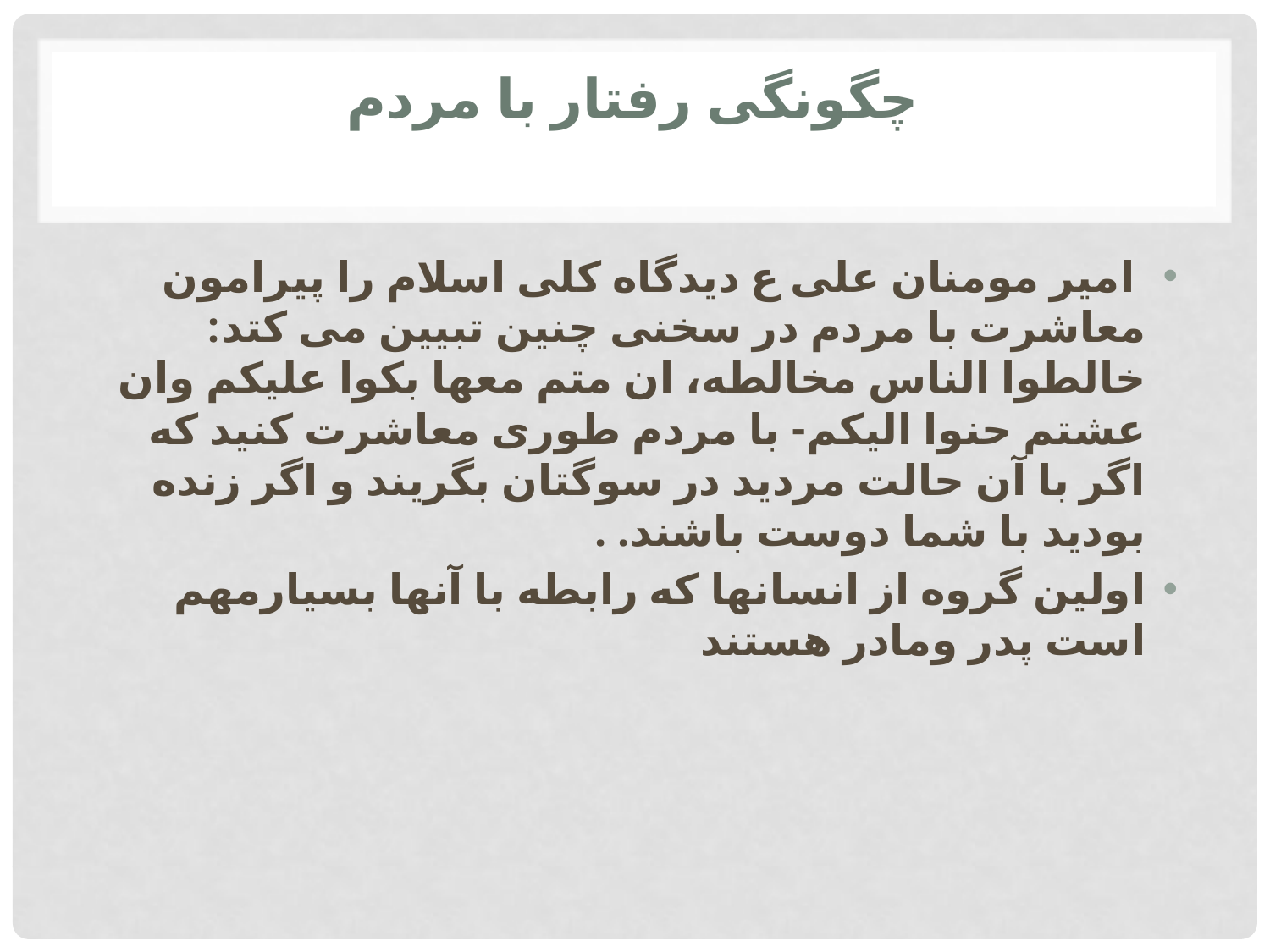

# چگونگی رفتار با مردم
 امیر مومنان علی ع دیدگاه کلی اسلام را پیرامون معاشرت با مردم در سخنی چنین تبیین می کتد: خالطوا الناس مخالطه، ان متم معها بکوا علیکم وان عشتم حنوا الیکم- با مردم طوری معاشرت کنید که اگر با آن حالت مردید در سوگتان بگریند و اگر زنده بودید با شما دوست باشند. .
اولین گروه از انسانها که رابطه با آنها بسیارمهم است پدر ومادر هستند